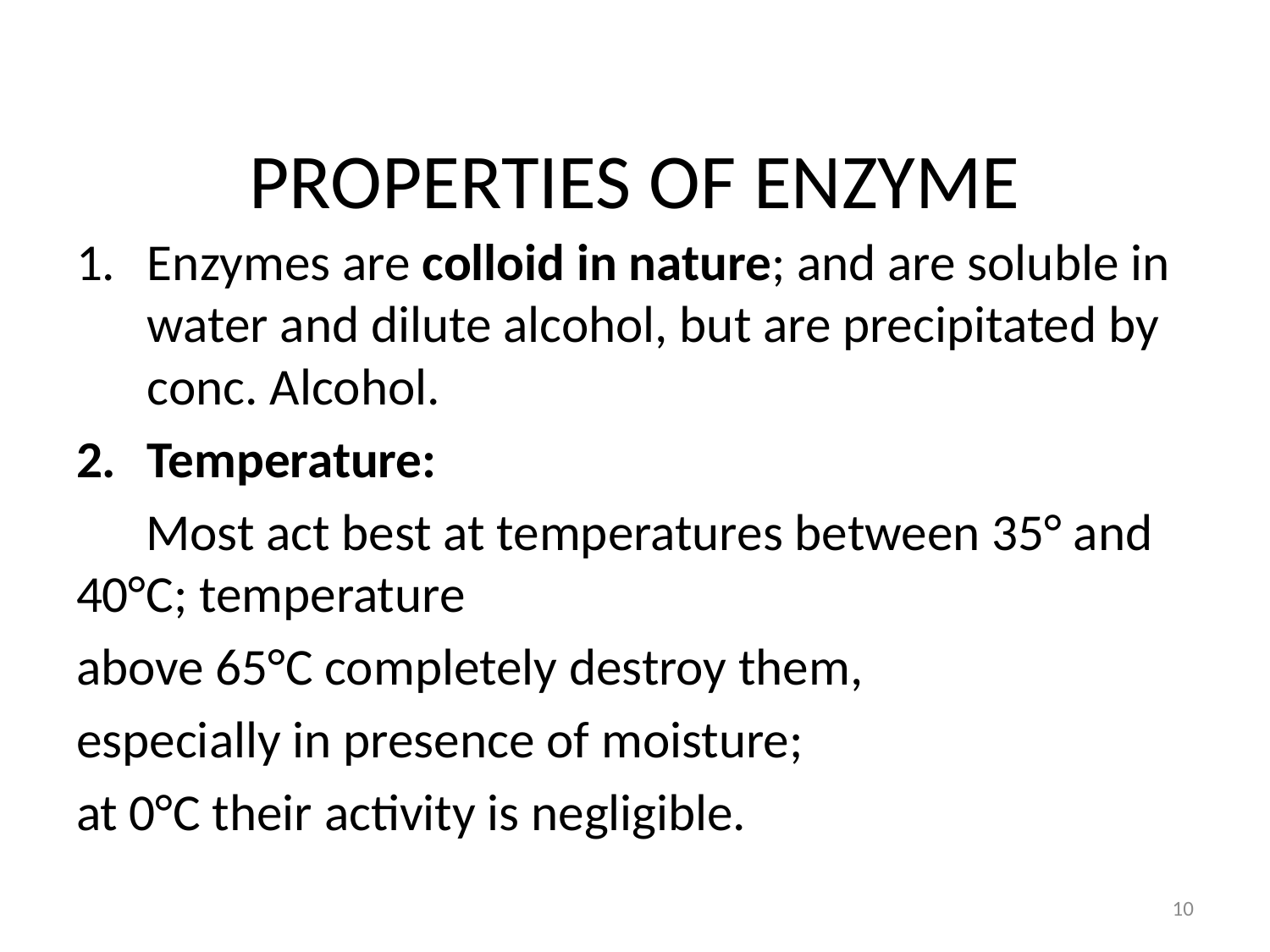

# PROPERTIES OF ENZYME
Enzymes are colloid in nature; and are soluble in water and dilute alcohol, but are precipitated by conc. Alcohol.
Temperature:
      Most act best at temperatures between 35° and 40°C; temperature
above 65°C completely destroy them,
especially in presence of moisture;
at 0°C their activity is negligible.

10